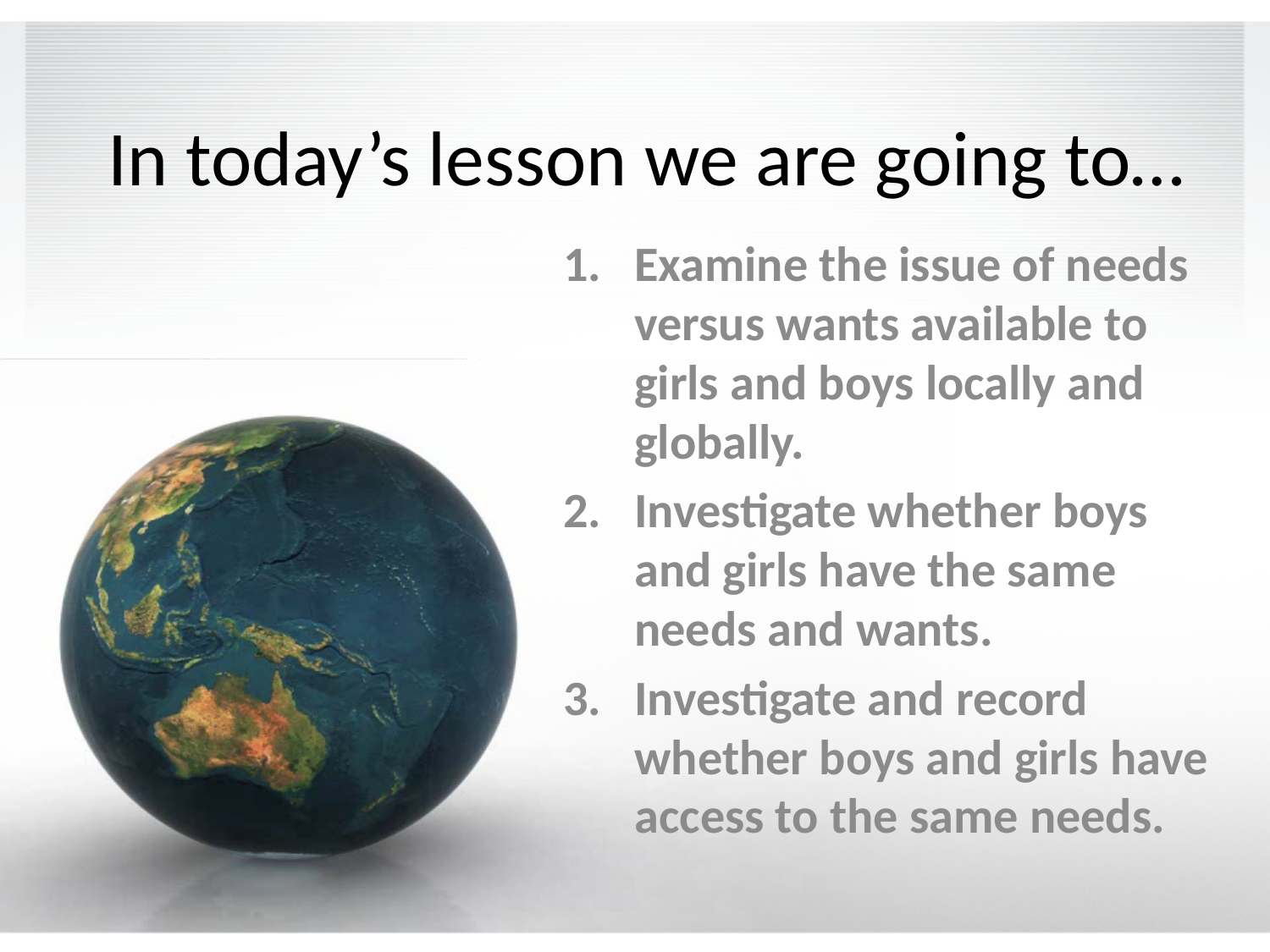

# In today’s lesson we are going to…
Examine the issue of needs versus wants available to girls and boys locally and globally.
Investigate whether boys and girls have the same needs and wants.
Investigate and record whether boys and girls have access to the same needs.